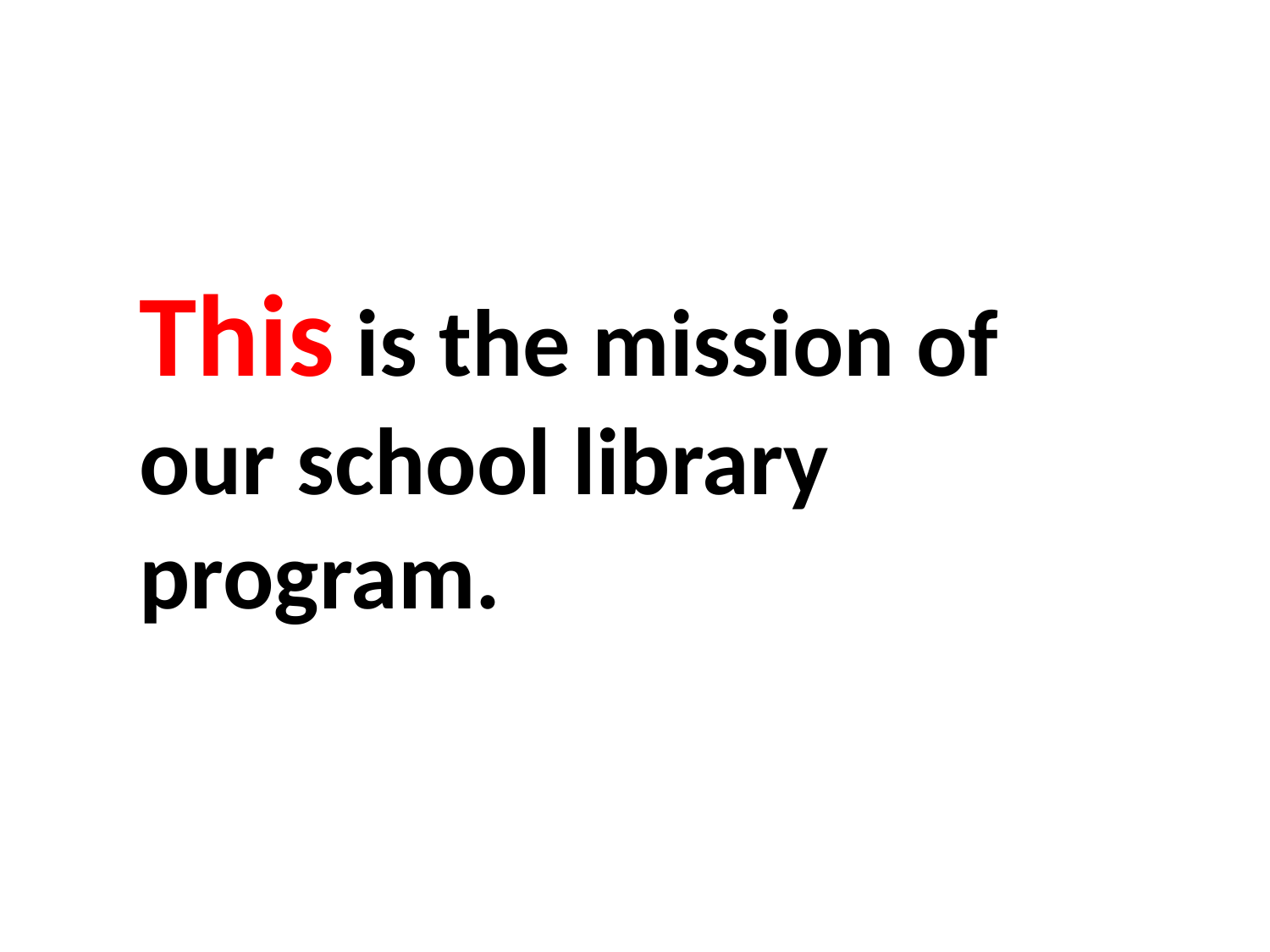

This is the mission of our school library program.